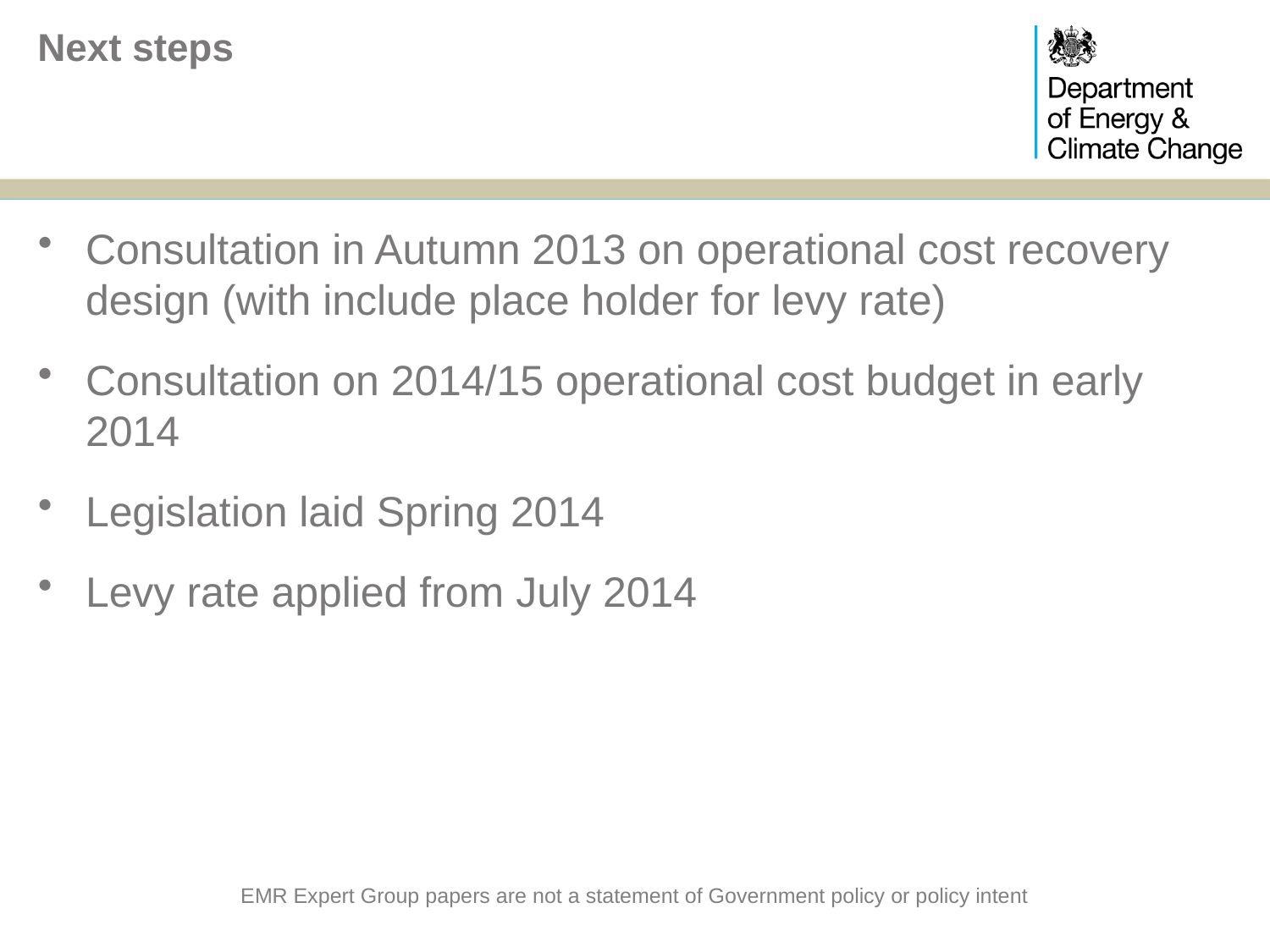

# Next steps
Consultation in Autumn 2013 on operational cost recovery design (with include place holder for levy rate)
Consultation on 2014/15 operational cost budget in early 2014
Legislation laid Spring 2014
Levy rate applied from July 2014
EMR Expert Group papers are not a statement of Government policy or policy intent